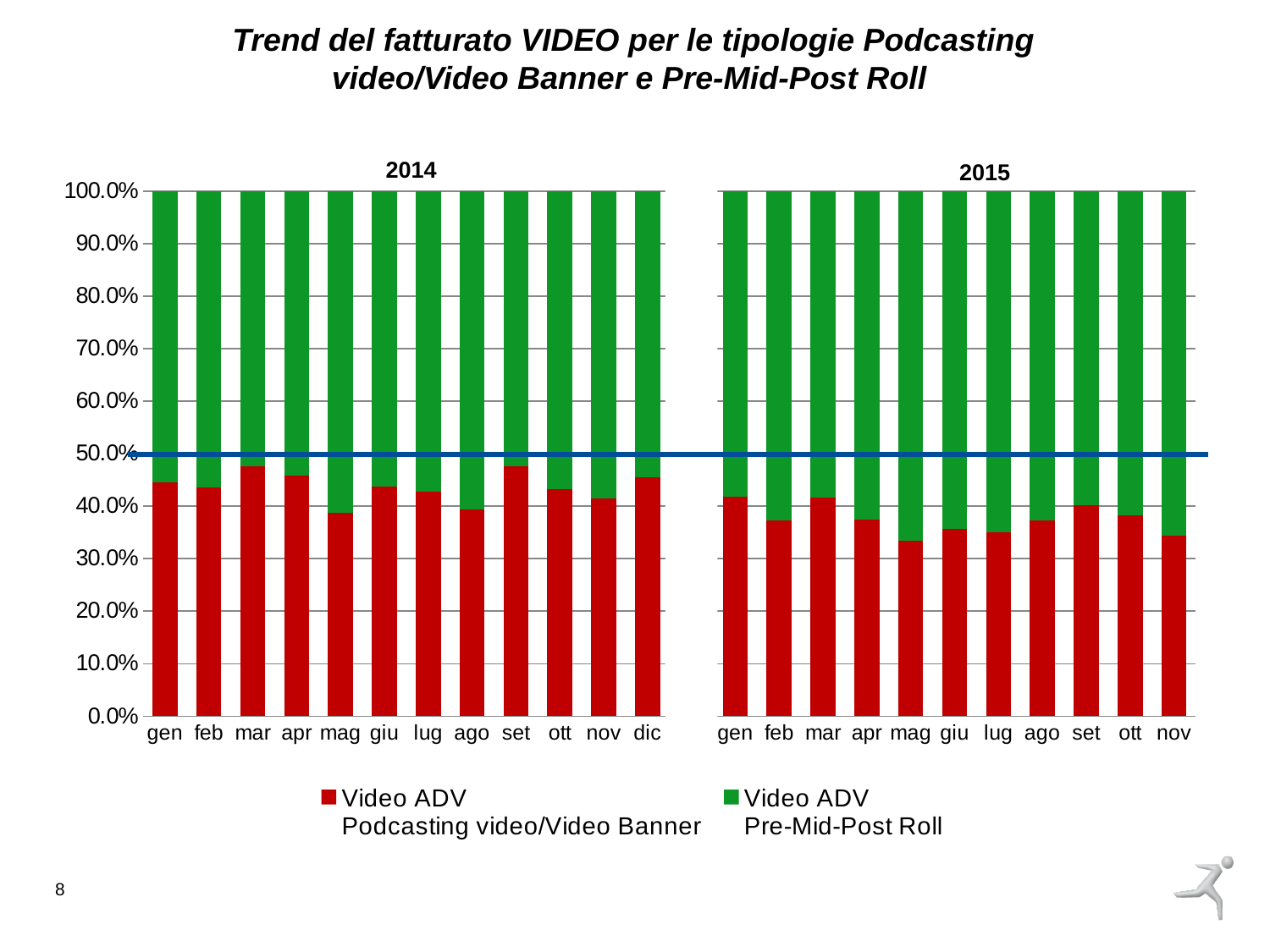

Trend del fatturato VIDEO per le tipologie Podcasting video/Video Banner e Pre-Mid-Post Roll
2014
2015

### Chart

| Category | Video ADV
Podcasting video/Video Banner   | Video ADV
Pre-Mid-Post Roll  |
|---|---|---|
| gen | 0.4456834414843826 | 0.5543165585156173 |
| feb | 0.43641896129458807 | 0.5635810387054119 |
| mar | 0.47644881501839503 | 0.5235511849816048 |
| apr | 0.4585935885303819 | 0.541406411469618 |
| mag | 0.38706811619206827 | 0.6129318838079318 |
| giu | 0.4381198670017457 | 0.5618801329982542 |
| lug | 0.427703877765632 | 0.5722961222343679 |
| ago | 0.3936435823556064 | 0.6063564176443935 |
| set | 0.4753503700298145 | 0.5246496299701856 |
| ott | 0.43290874656620393 | 0.567091253433796 |
| nov | 0.414654099411509 | 0.5853459005884909 |
| dic | 0.4556344774358706 | 0.5443655225641293 |
| - | 0.0 | 0.0 |
| gen | 0.4181942442106948 | 0.5818057557893053 |
| feb | 0.3735505124732004 | 0.6264494875267995 |
| mar | 0.41572026032338616 | 0.5842797396766138 |
| apr | 0.37375828108737263 | 0.6262417189126273 |
| mag | 0.33370126599329414 | 0.6662987340067057 |
| giu | 0.3570588202443757 | 0.6429411797556243 |
| lug | 0.3509970020330753 | 0.6490029979669247 |
| ago | 0.37360744490748266 | 0.6263925550925173 |
| set | 0.4021875248010254 | 0.5978124751989747 |
| ott | 0.38302568224150596 | 0.6169743177584941 |
| nov | 0.34431171458399906 | 0.6556882854160009 |